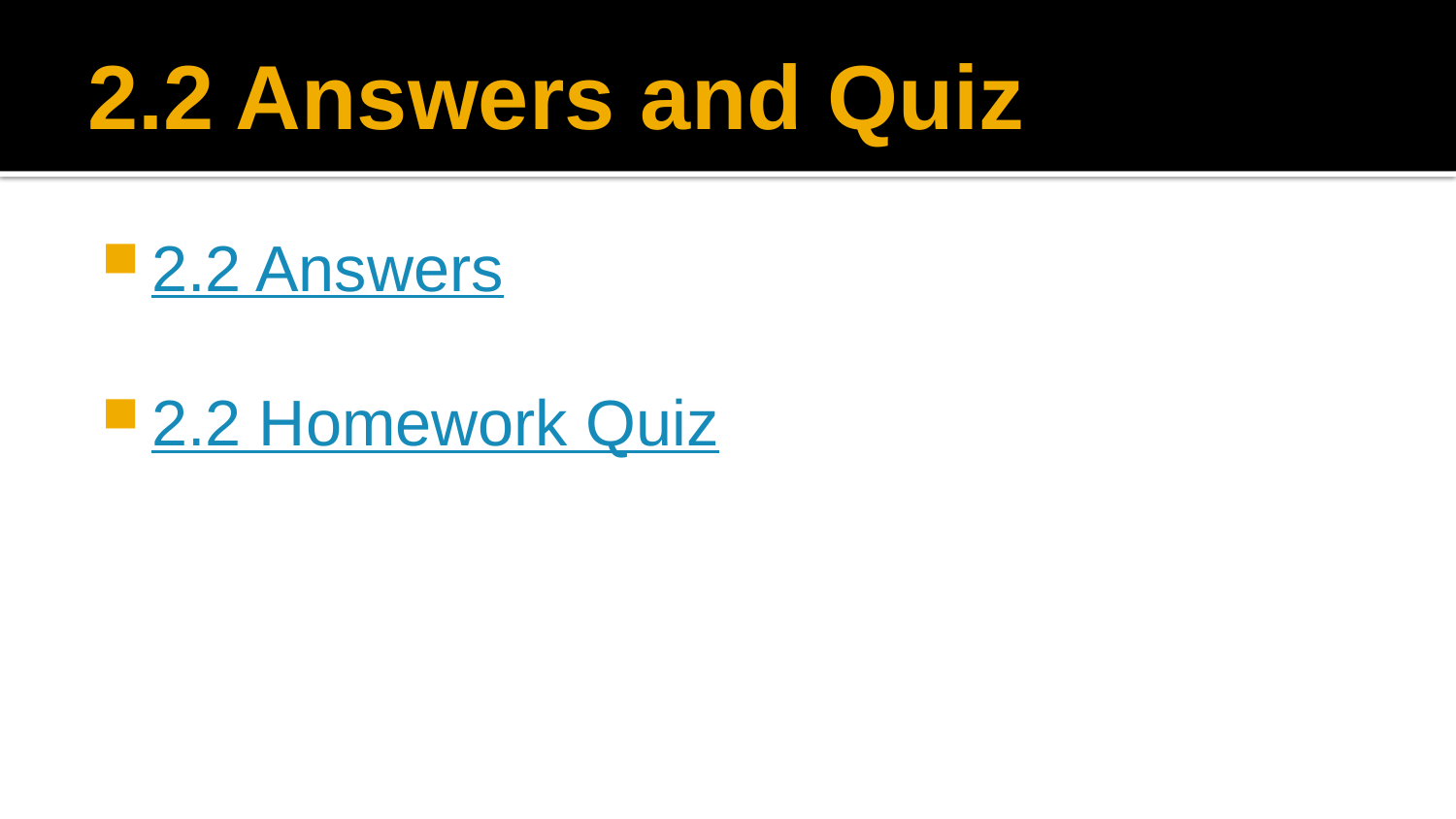

# 2.2 Answers and Quiz
2.2 Answers

2.2 Homework Quiz